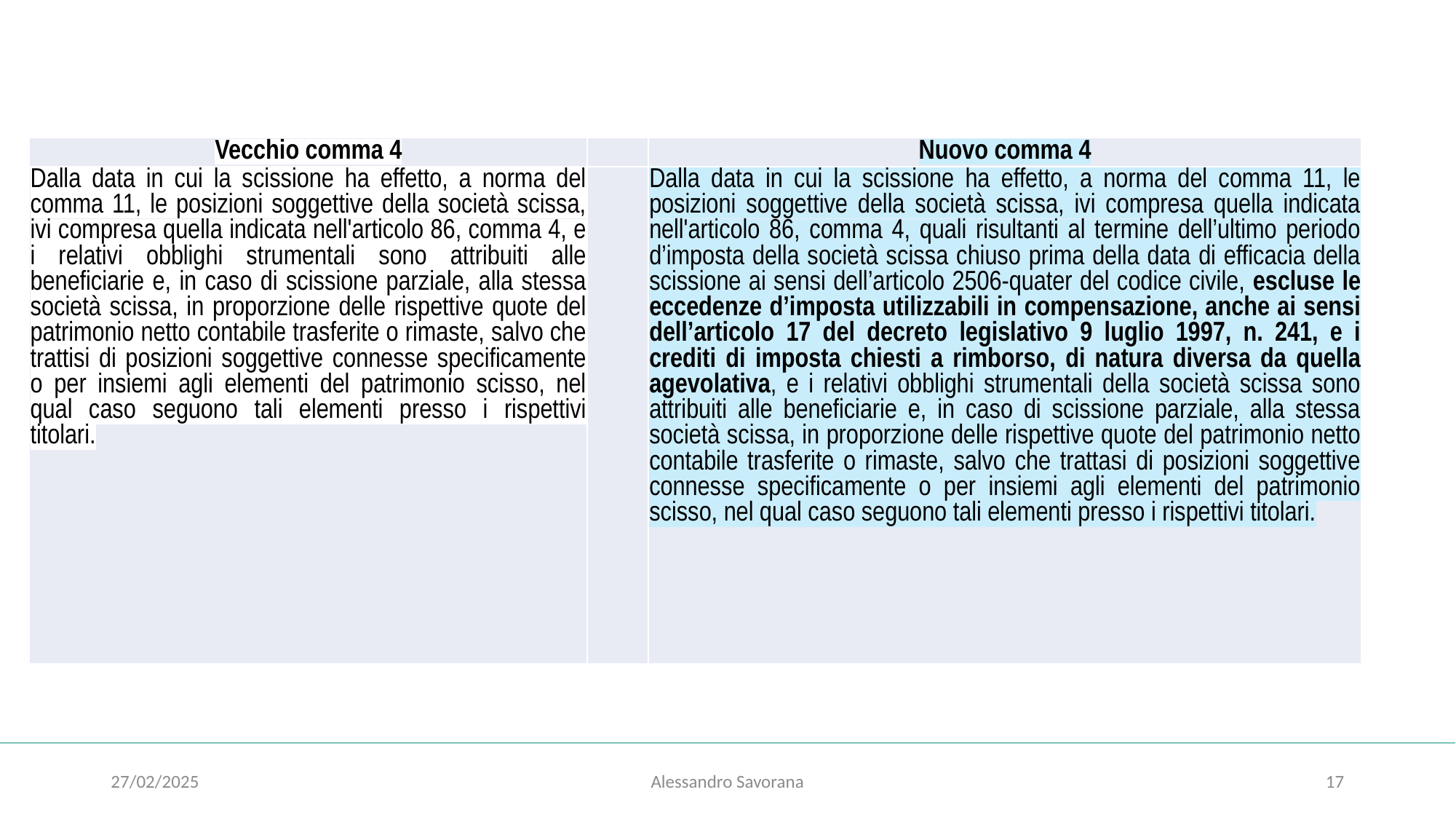

#

| Vecchio comma 4 |  | Nuovo comma 4 |
| --- | --- | --- |
| Dalla data in cui la scissione ha effetto, a norma del comma 11, le posizioni soggettive della società scissa, ivi compresa quella indicata nell'articolo 86, comma 4, e i relativi obblighi strumentali sono attribuiti alle beneficiarie e, in caso di scissione parziale, alla stessa società scissa, in proporzione delle rispettive quote del patrimonio netto contabile trasferite o rimaste, salvo che trattisi di posizioni soggettive connesse specificamente o per insiemi agli elementi del patrimonio scisso, nel qual caso seguono tali elementi presso i rispettivi titolari. |  | Dalla data in cui la scissione ha effetto, a norma del comma 11, le posizioni soggettive della società scissa, ivi compresa quella indicata nell'articolo 86, comma 4, quali risultanti al termine dell’ultimo periodo d’imposta della società scissa chiuso prima della data di efficacia della scissione ai sensi dell’articolo 2506-quater del codice civile, escluse le eccedenze d’imposta utilizzabili in compensazione, anche ai sensi dell’articolo 17 del decreto legislativo 9 luglio 1997, n. 241, e i crediti di imposta chiesti a rimborso, di natura diversa da quella agevolativa, e i relativi obblighi strumentali della società scissa sono attribuiti alle beneficiarie e, in caso di scissione parziale, alla stessa società scissa, in proporzione delle rispettive quote del patrimonio netto contabile trasferite o rimaste, salvo che trattasi di posizioni soggettive connesse specificamente o per insiemi agli elementi del patrimonio scisso, nel qual caso seguono tali elementi presso i rispettivi titolari. |
27/02/2025
Alessandro Savorana
17